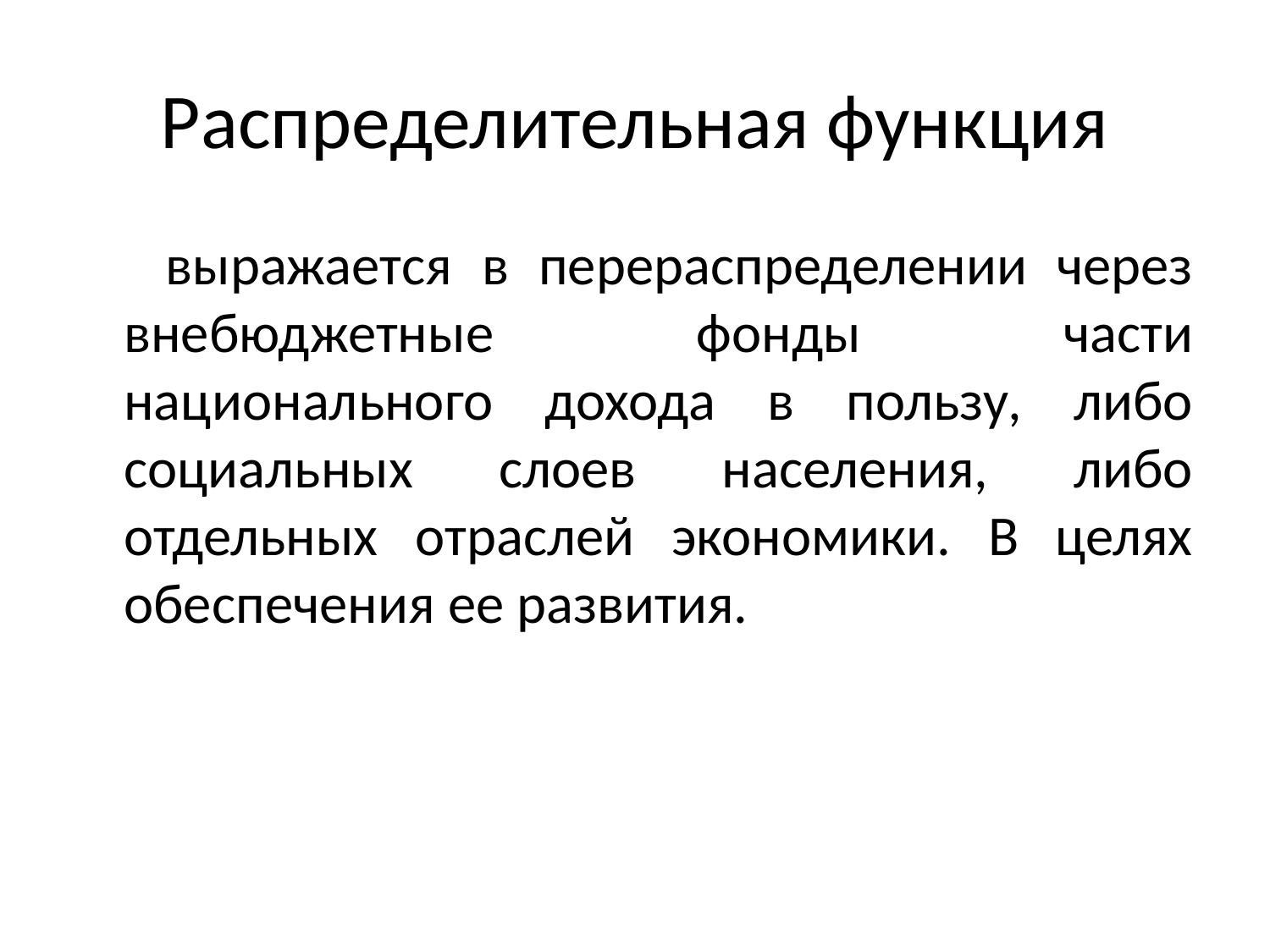

# Распределительная функция
   выражается в перераспределении через внебюджетные фонды части национального дохода в пользу, либо социальных слоев населения, либо отдельных отраслей экономики. В целях обеспечения ее развития.